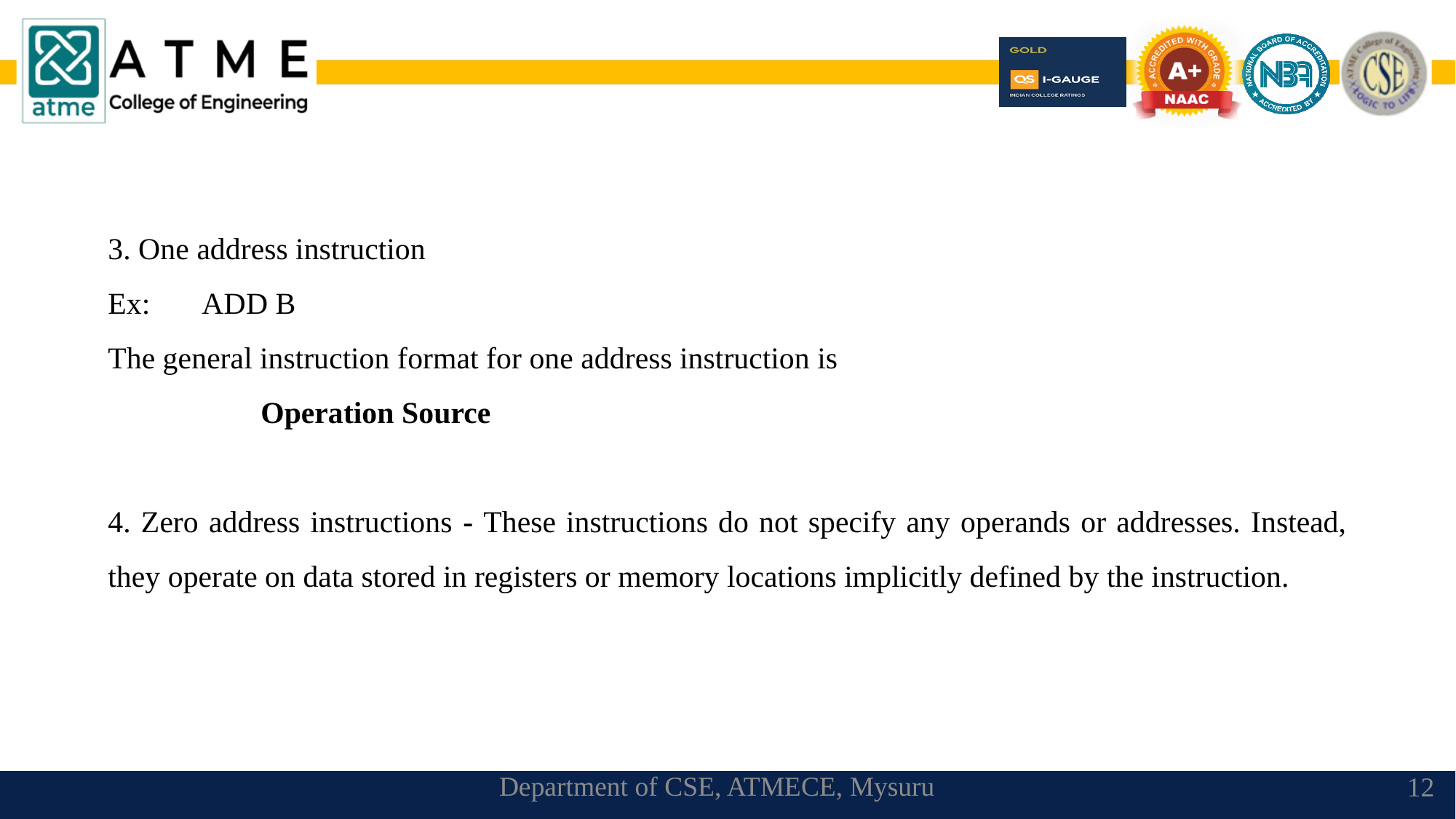

3. One address instruction
Ex:       ADD B
The general instruction format for one address instruction is
                    Operation Source

4. Zero address instructions - These instructions do not specify any operands or addresses. Instead, they operate on data stored in registers or memory locations implicitly defined by the instruction.

Department of CSE, ATMECE, Mysuru
12